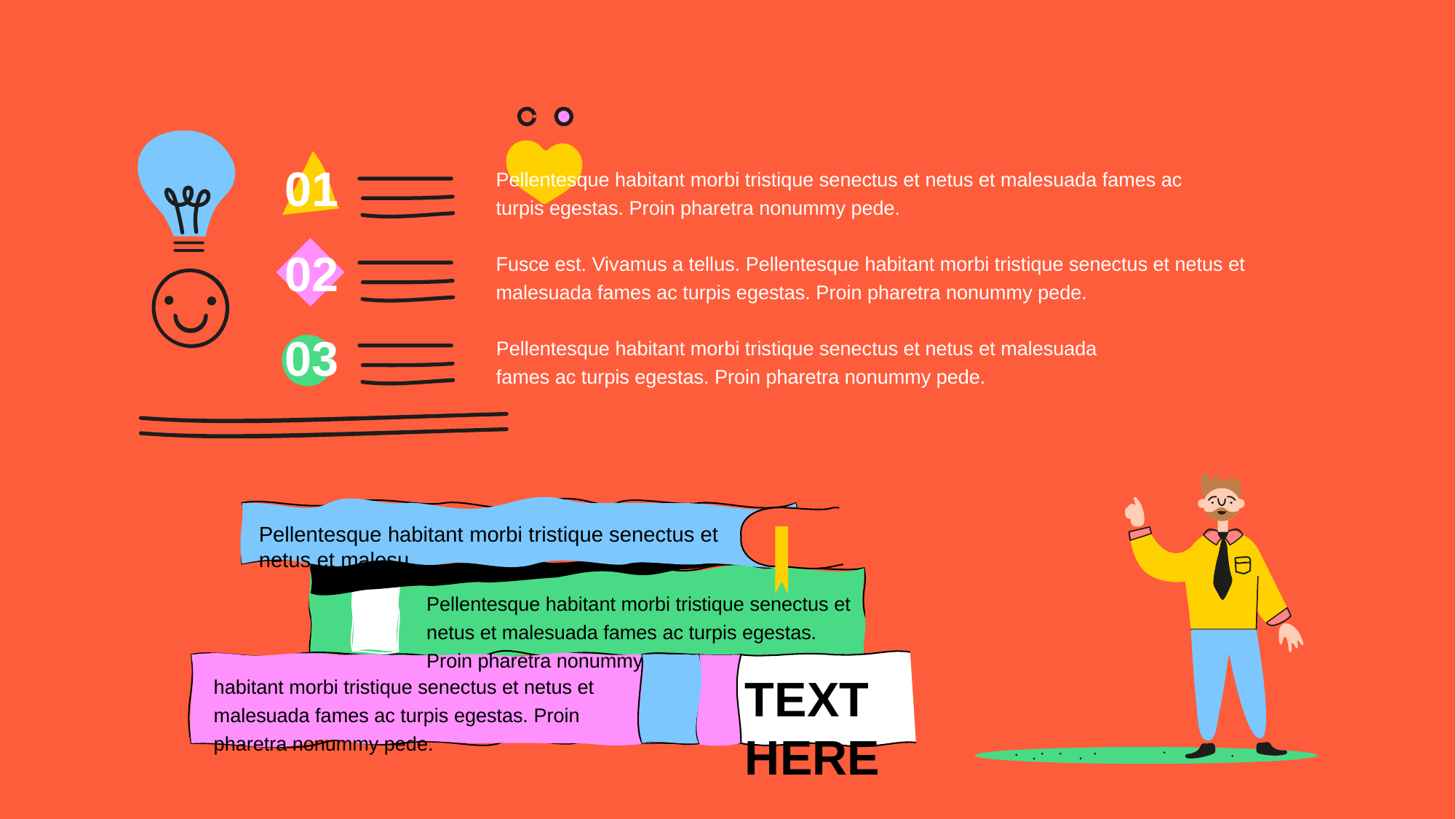

01
Pellentesque habitant morbi tristique senectus et netus et malesuada fames ac turpis egestas. Proin pharetra nonummy pede.

02

Fusce est. Vivamus a tellus. Pellentesque habitant morbi tristique senectus et netus et malesuada fames ac turpis egestas. Proin pharetra nonummy pede.

03
Pellentesque habitant morbi tristique senectus et netus et malesuada fames ac turpis egestas. Proin pharetra nonummy pede.

Pellentesque habitant morbi tristique senectus et netus et malesu

Pellentesque habitant morbi tristique senectus et netus et malesuada fames ac turpis egestas. Proin pharetra nonummy

TEXT HERE
habitant morbi tristique senectus et netus et malesuada fames ac turpis egestas. Proin pharetra nonummy pede.